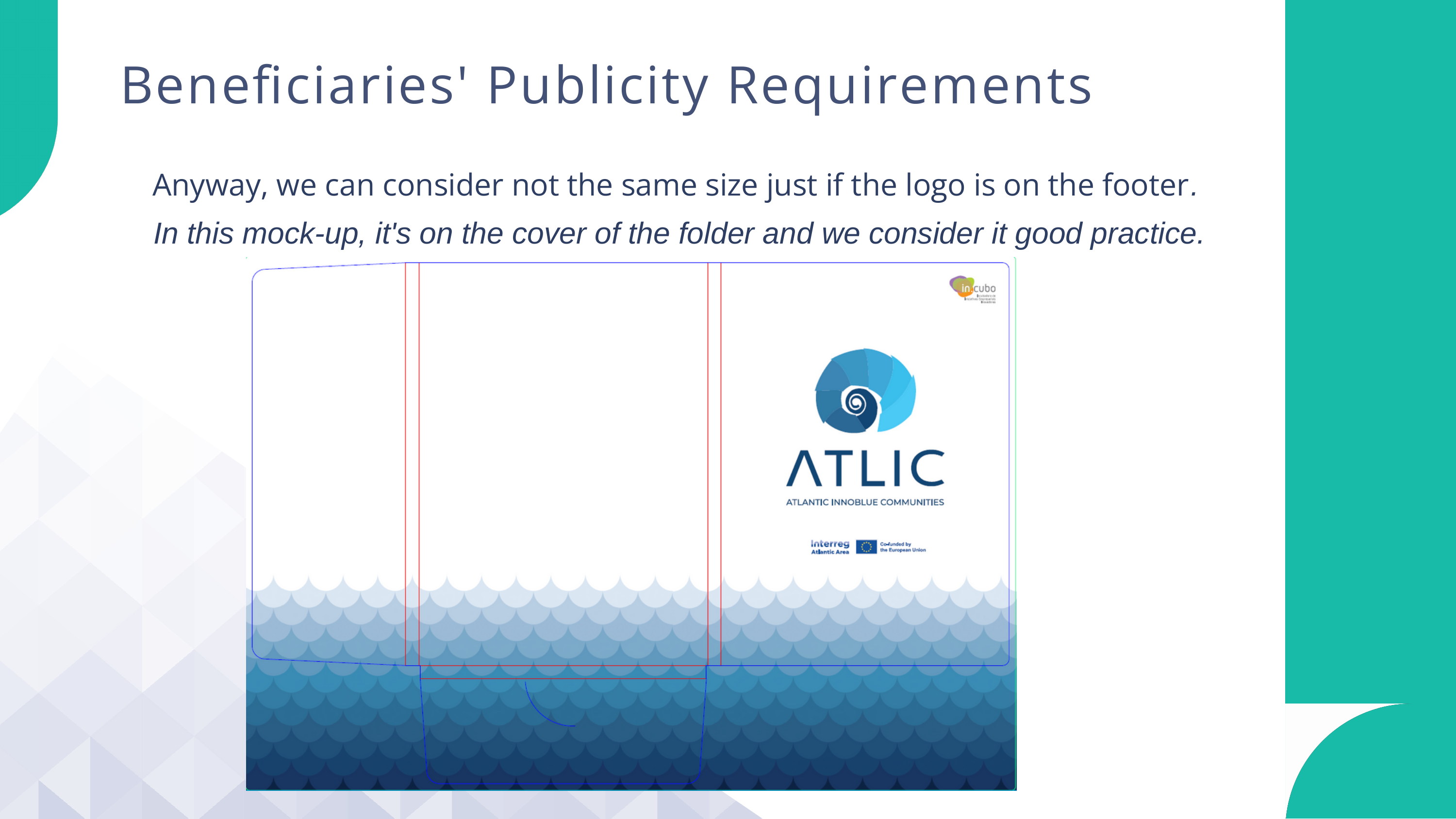

Beneficiaries' Publicity Requirements
Anyway, we can consider not the same size just if the logo is on the footer.
In this mock-up, it's on the cover of the folder and we consider it good practice.